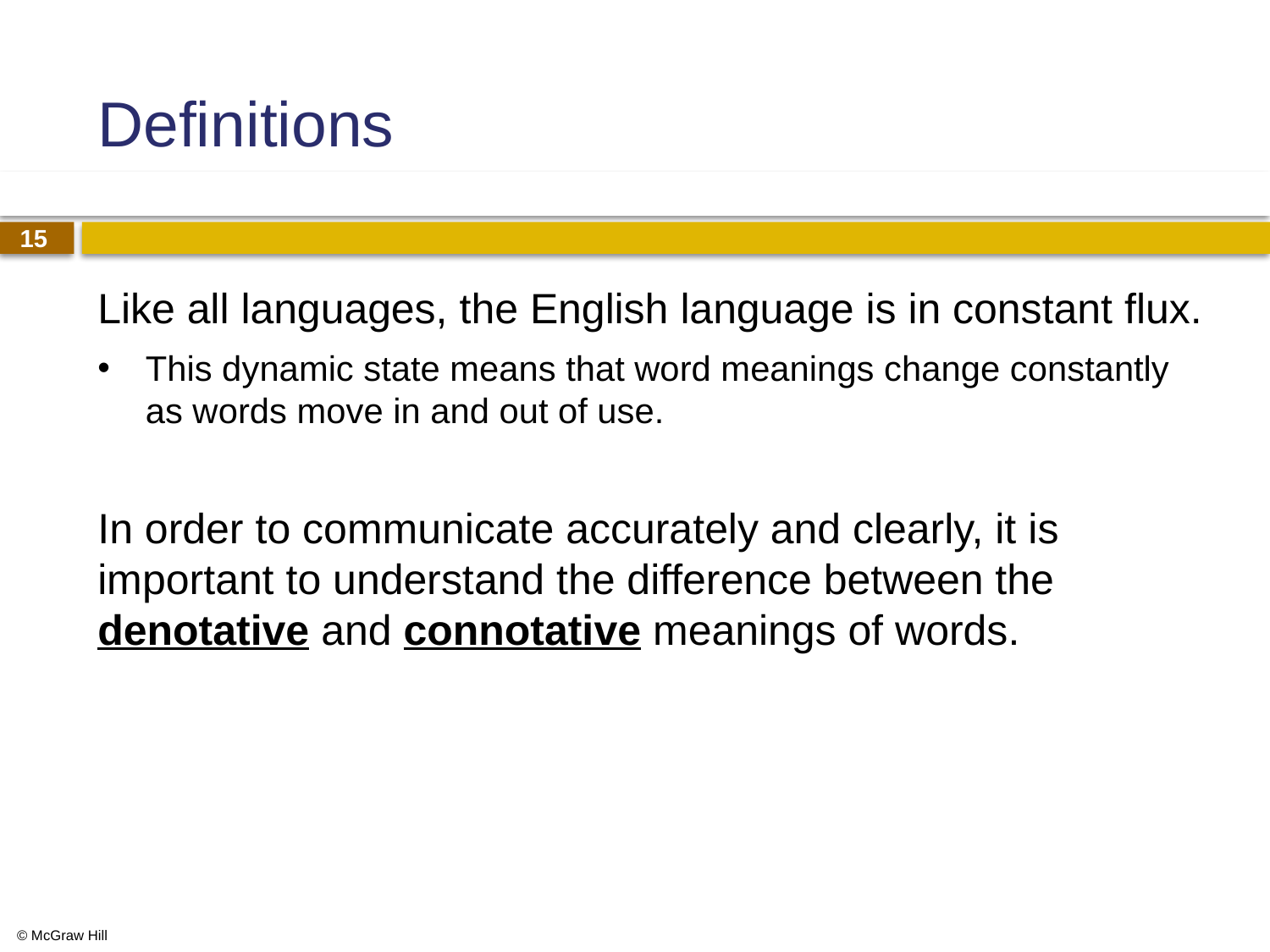

# Definitions
Like all languages, the English language is in constant flux.
This dynamic state means that word meanings change constantly as words move in and out of use.

In order to communicate accurately and clearly, it is important to understand the difference between the denotative and connotative meanings of words.